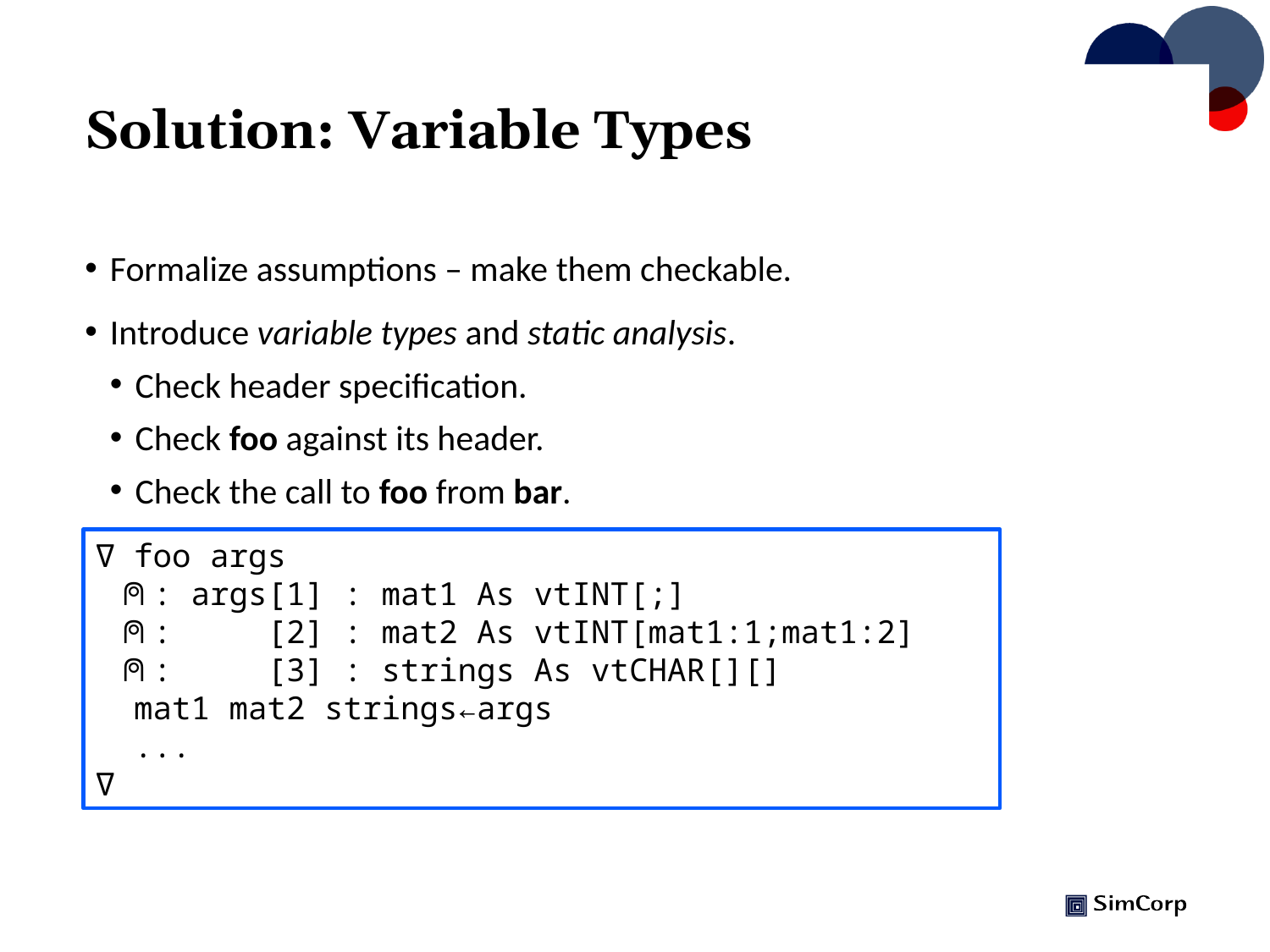

# Solution: Variable Types
Formalize assumptions – make them checkable.
Introduce variable types and static analysis.
Check header specification.
Check foo against its header.
Check the call to foo from bar.

∇ foo args
 ⍝: args[1] : mat1 As vtINT[;]
 ⍝:     [2] : mat2 As vtINT[mat1:1;mat1:2]
 ⍝:     [3] : strings As vtCHAR[][]
  mat1 mat2 strings←args
  ...
∇